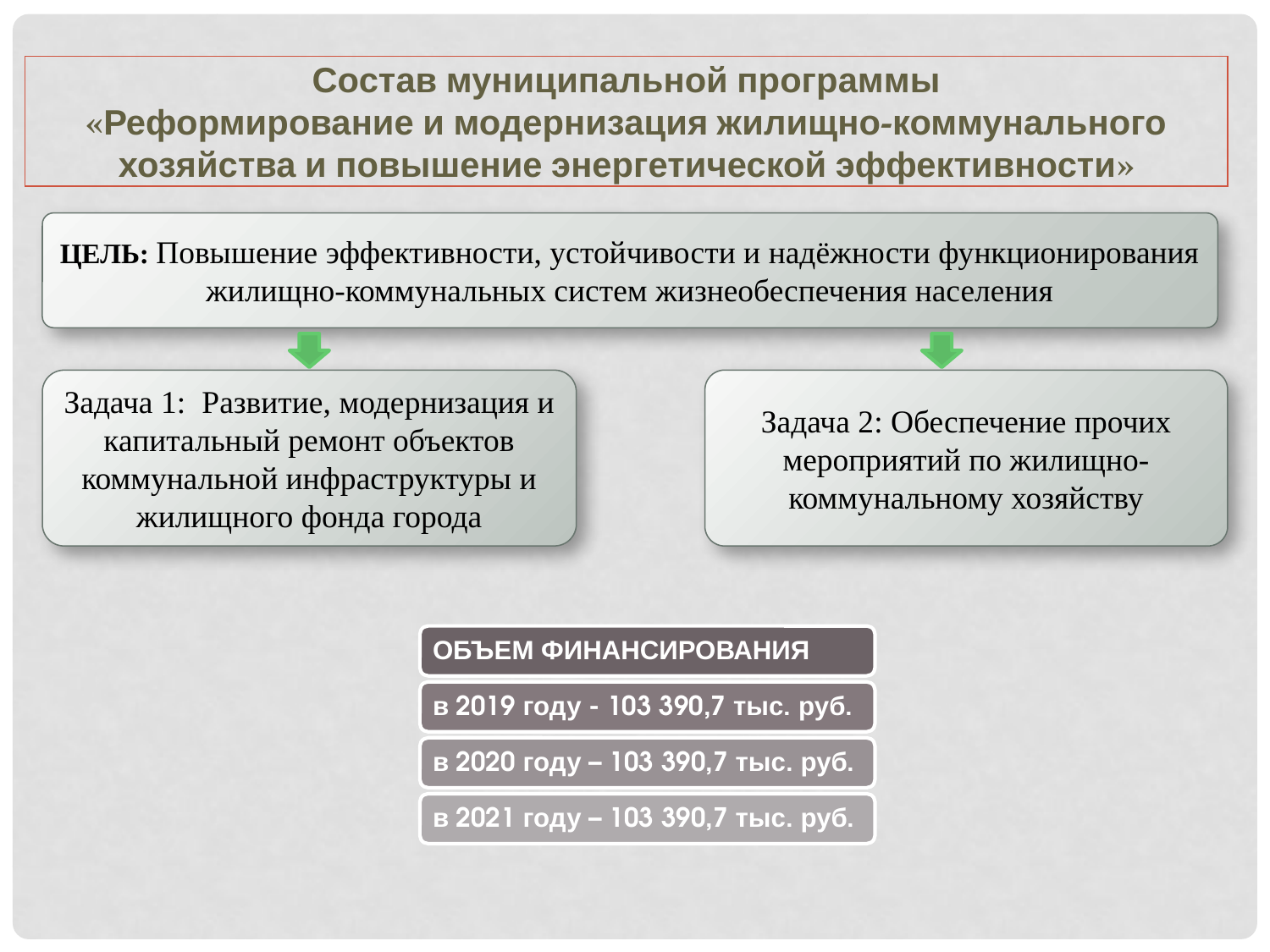

Состав муниципальной программы
«Реформирование и модернизация жилищно-коммунального хозяйства и повышение энергетической эффективности»
ЦЕЛЬ: Повышение эффективности, устойчивости и надёжности функционирования жилищно-коммунальных систем жизнеобеспечения населения

Задача 1:  Развитие, модернизация и капитальный ремонт объектов коммунальной инфраструктуры и жилищного фонда города
Задача 2: Обеспечение прочих мероприятий по жилищно-коммунальному хозяйству

ОБЪЕМ ФИНАНСИРОВАНИЯ
в 2019 году - 103 390,7 тыс. руб.
в 2020 году – 103 390,7 тыс. руб.
в 2021 году – 103 390,7 тыс. руб.